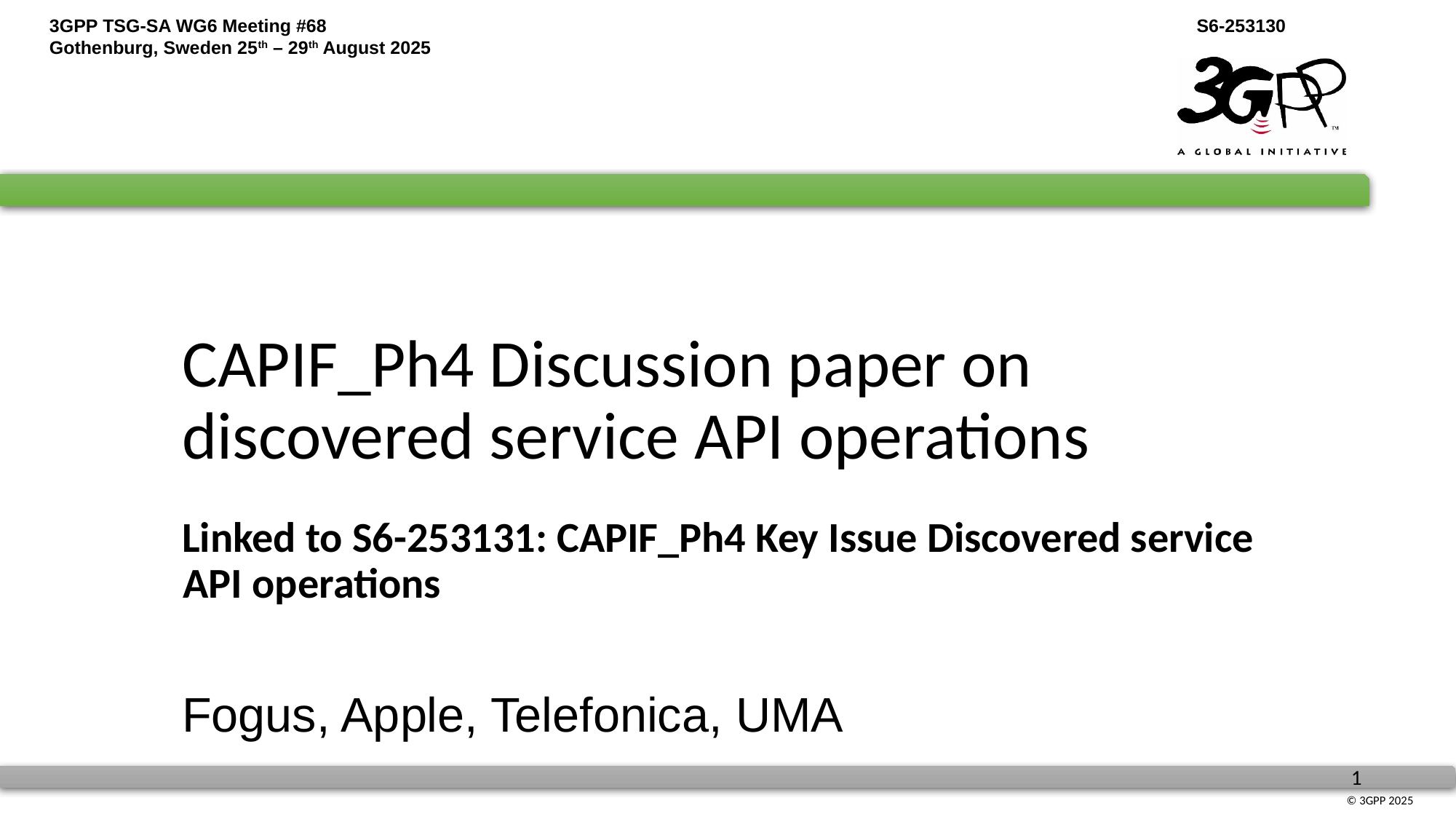

CAPIF_Ph4 Discussion paper on discovered service API operations
Linked to S6-253131: CAPIF_Ph4 Key Issue Discovered service API operations

Fogus, Apple, Telefonica, UMA